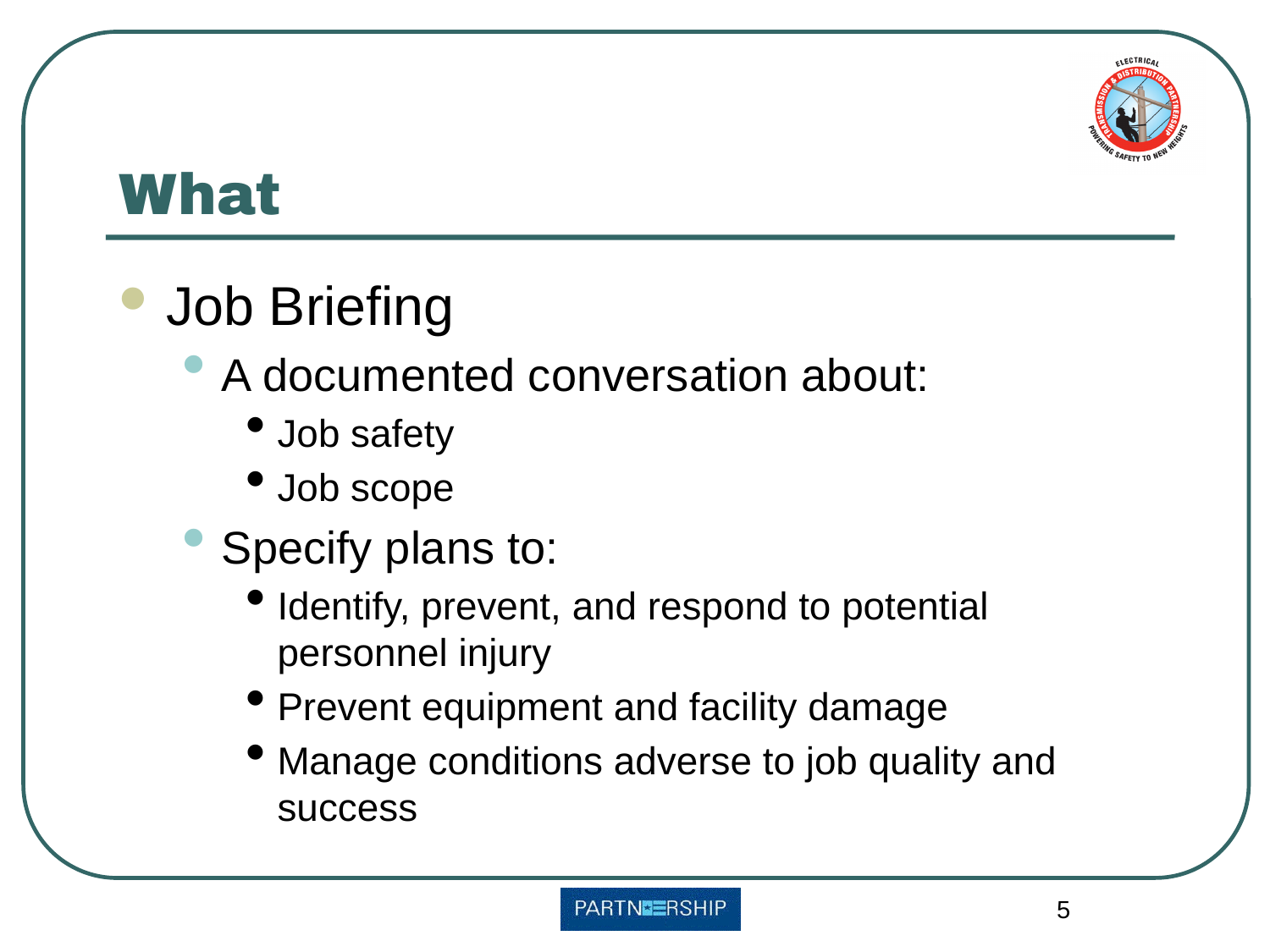

# What
Job Briefing
A documented conversation about:
Job safety
Job scope
Specify plans to:
Identify, prevent, and respond to potential personnel injury
Prevent equipment and facility damage
Manage conditions adverse to job quality and success
5